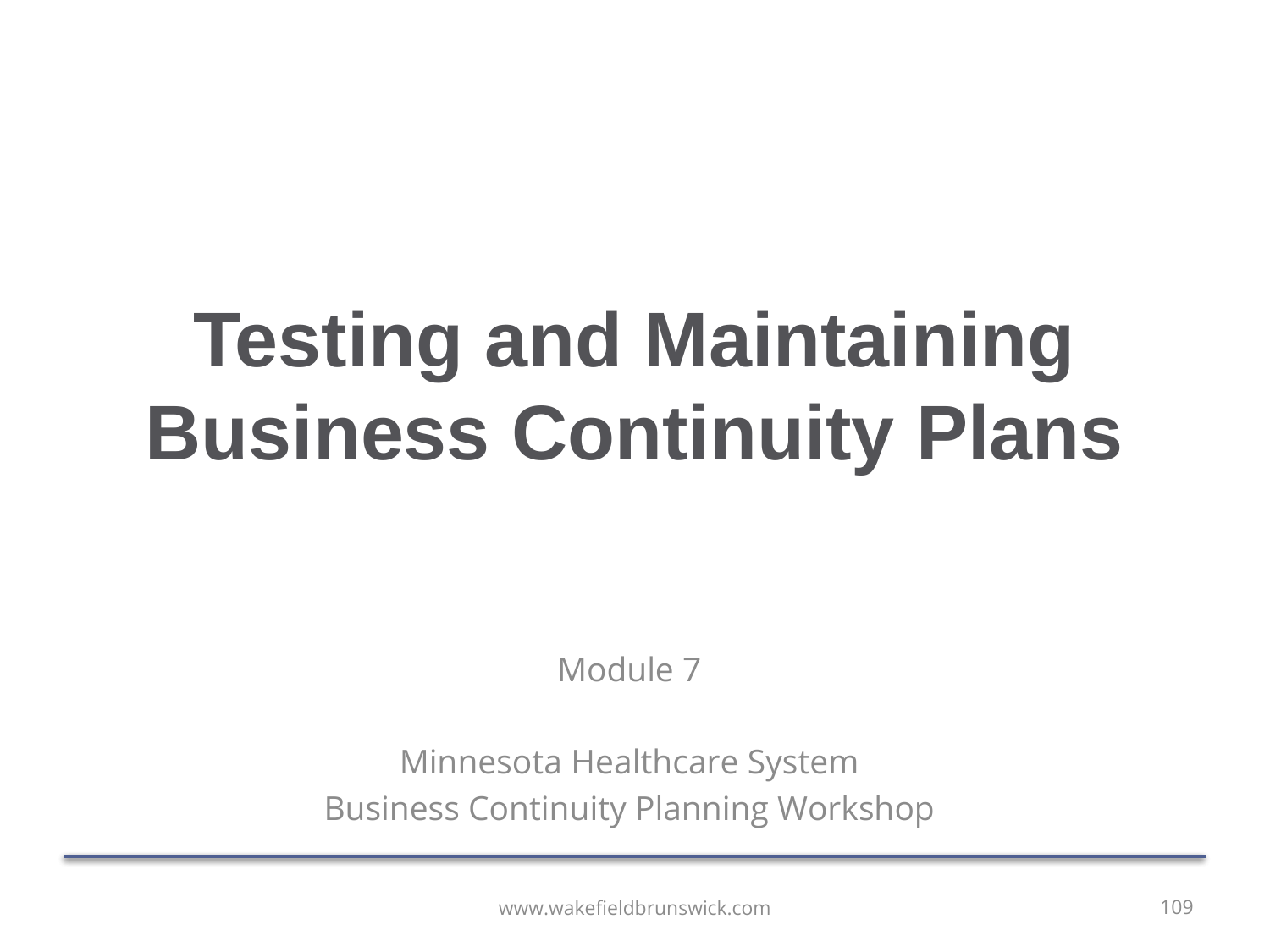

# Testing and Maintaining Business Continuity Plans
Module 7

Minnesota Healthcare System
Business Continuity Planning Workshop
www.wakefieldbrunswick.com
109